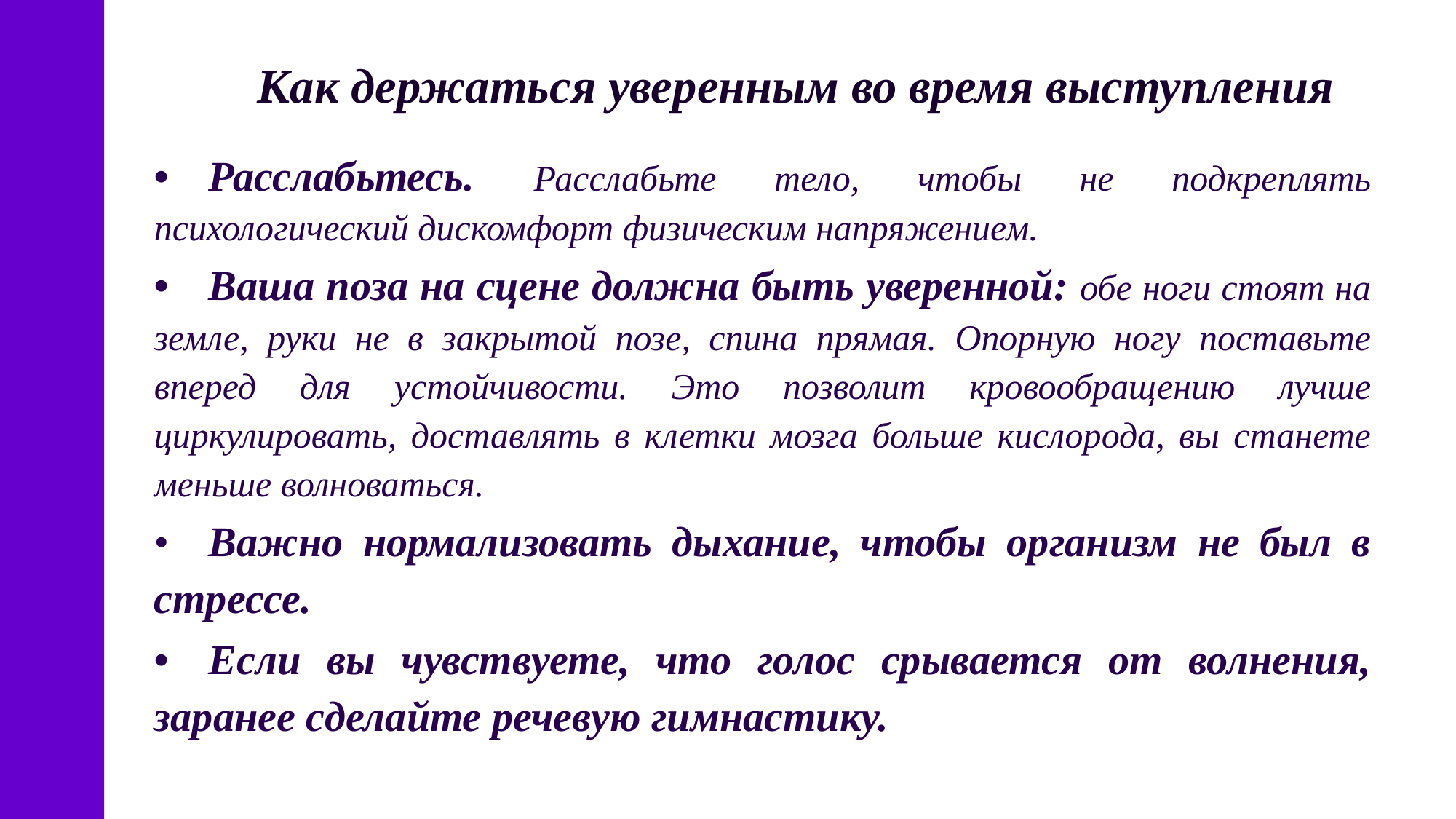

Как держаться уверенным во время выступления
•	Расслабьтесь. Расслабьте тело, чтобы не подкреплять психологический дискомфорт физическим напряжением.
•	Ваша поза на сцене должна быть уверенной: обе ноги стоят на земле, руки не в закрытой позе, спина прямая. Опорную ногу поставьте вперед для устойчивости. Это позволит кровообращению лучше циркулировать, доставлять в клетки мозга больше кислорода, вы станете меньше волноваться.
•	Важно нормализовать дыхание, чтобы организм не был в стрессе.
•	Если вы чувствуете, что голос срывается от волнения, заранее сделайте речевую гимнастику.